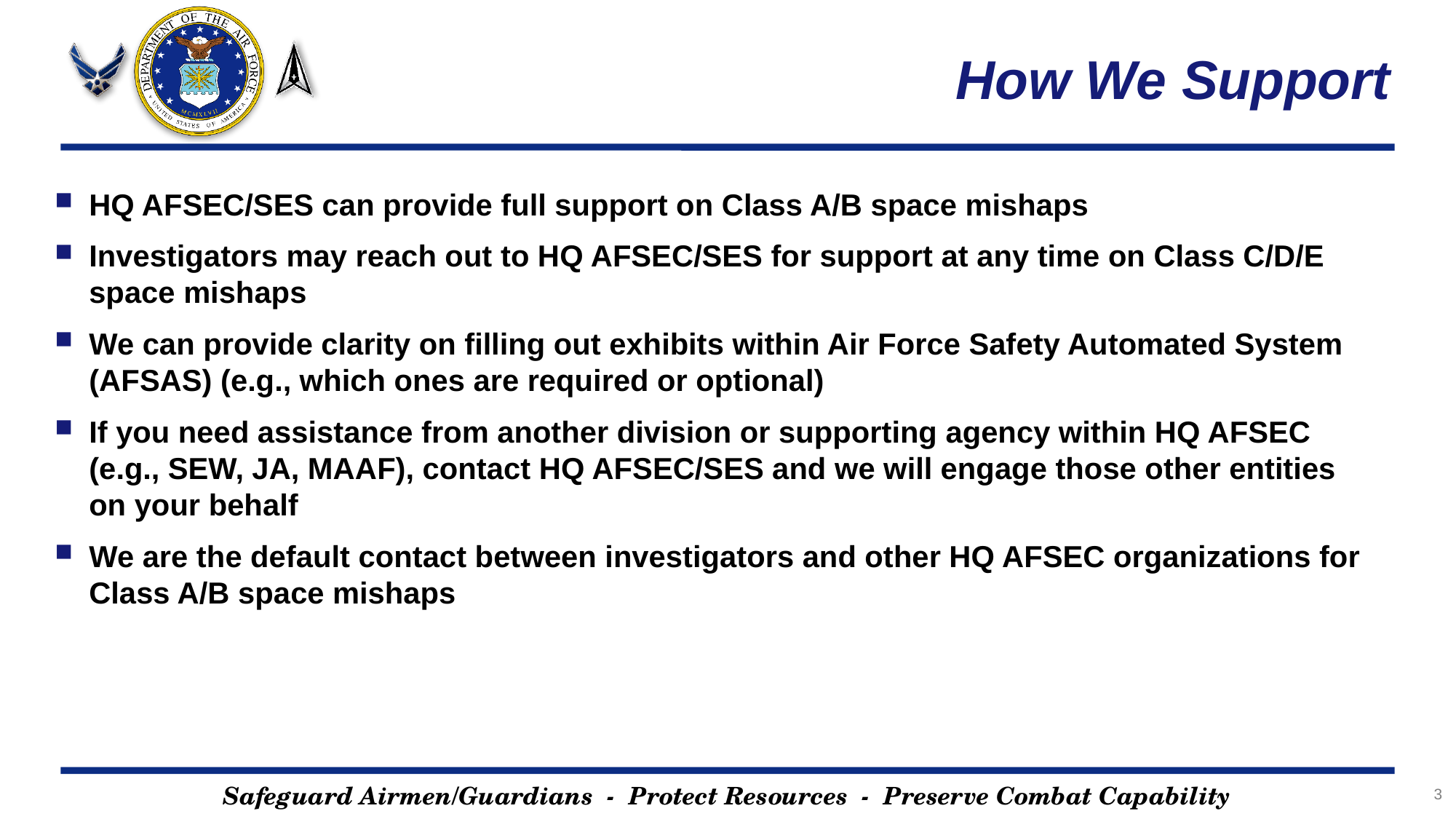

# How We Support
HQ AFSEC/SES can provide full support on Class A/B space mishaps
Investigators may reach out to HQ AFSEC/SES for support at any time on Class C/D/E space mishaps
We can provide clarity on filling out exhibits within Air Force Safety Automated System (AFSAS) (e.g., which ones are required or optional)
If you need assistance from another division or supporting agency within HQ AFSEC (e.g., SEW, JA, MAAF), contact HQ AFSEC/SES and we will engage those other entities on your behalf
We are the default contact between investigators and other HQ AFSEC organizations for Class A/B space mishaps
3